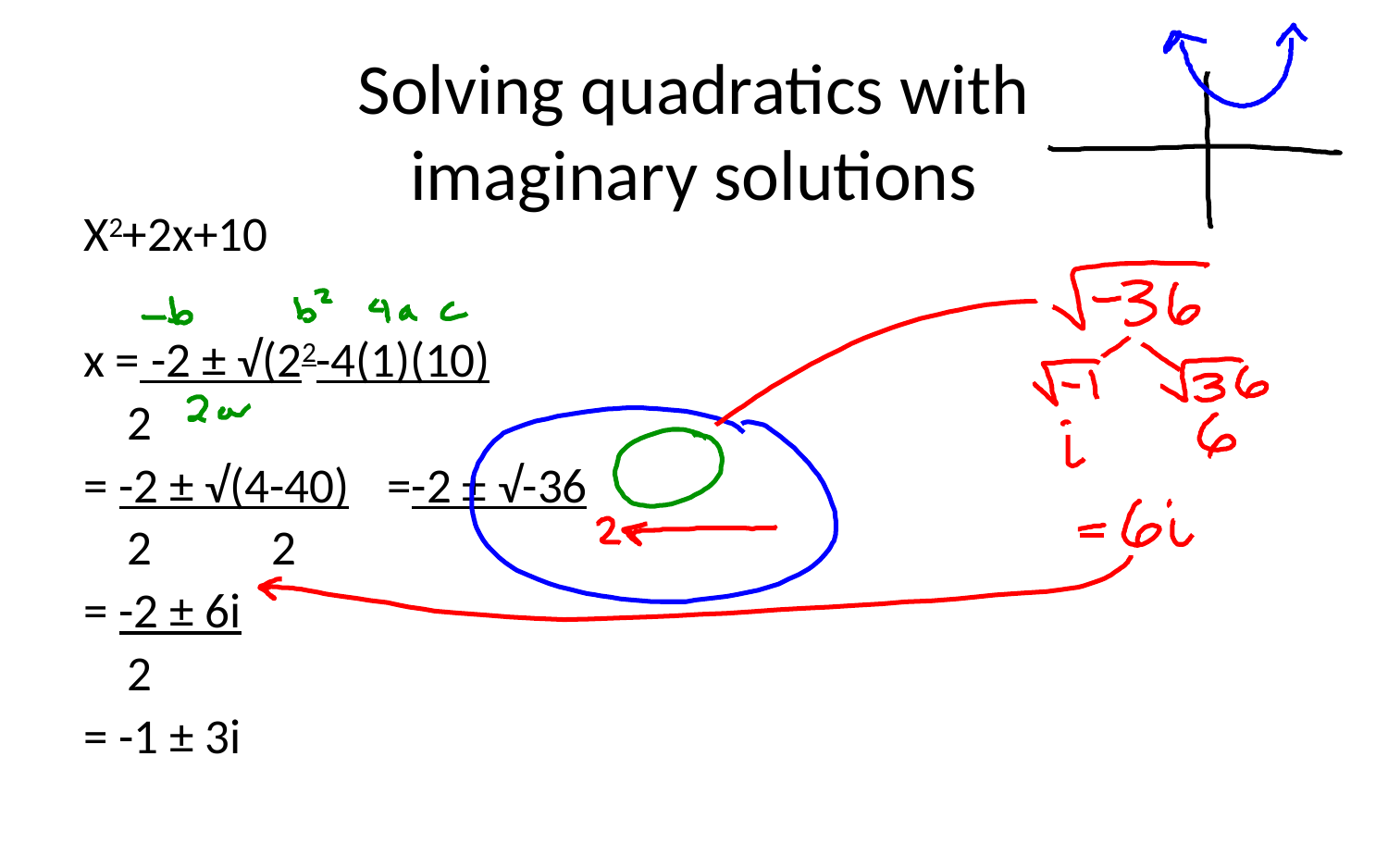

# Solving quadratics with imaginary solutions

X2+2x+10

x = -2 ± √(22-4(1)(10)
    2
= -2 ± √(4-40)		=-2 ± √-36
    2					 2
= -2 ± 6i
    2
= -1 ± 3i